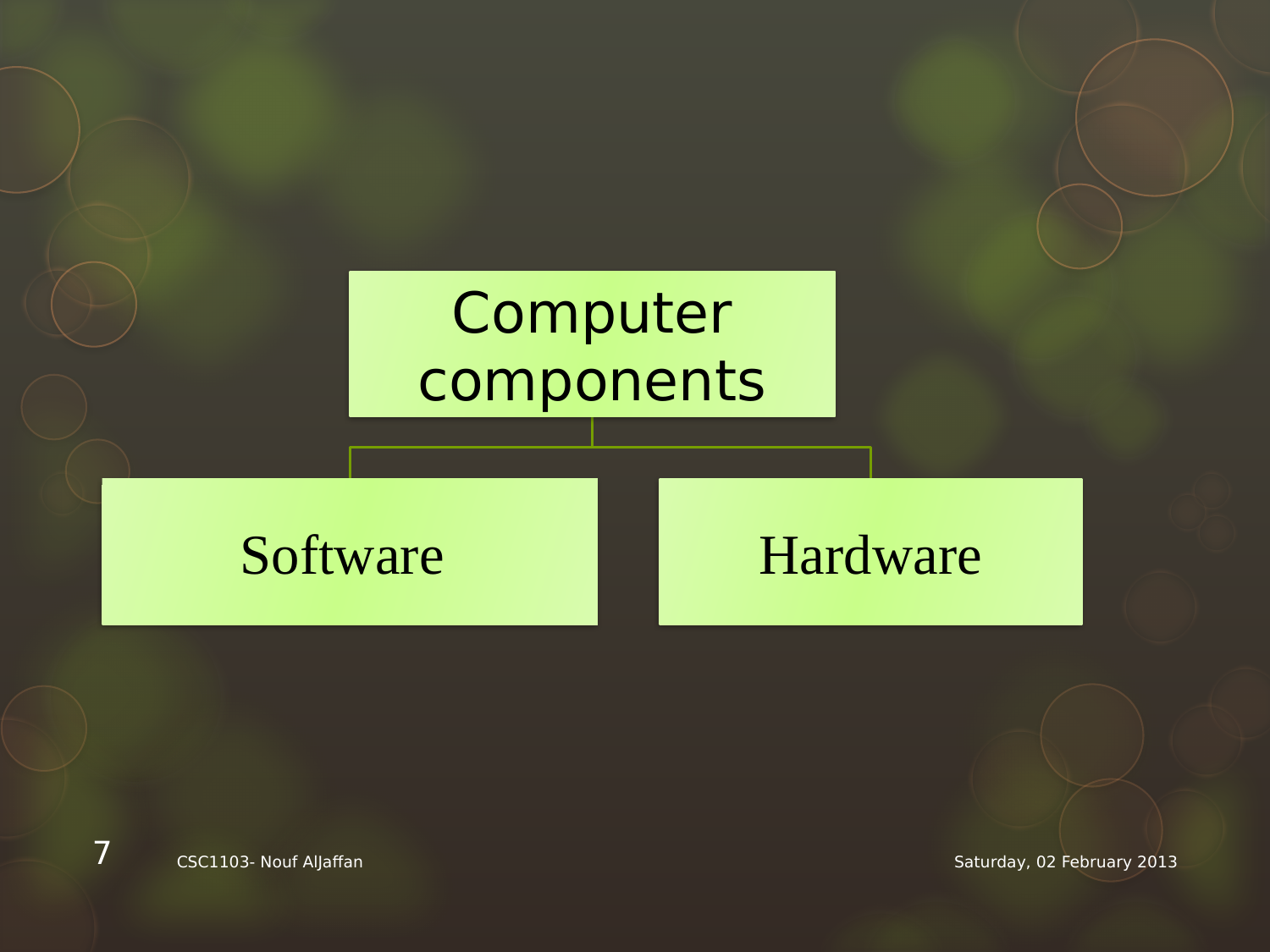

Computer components
 Software
Hardware
7
CSC1103- Nouf AlJaffan
Saturday, 02 February 2013